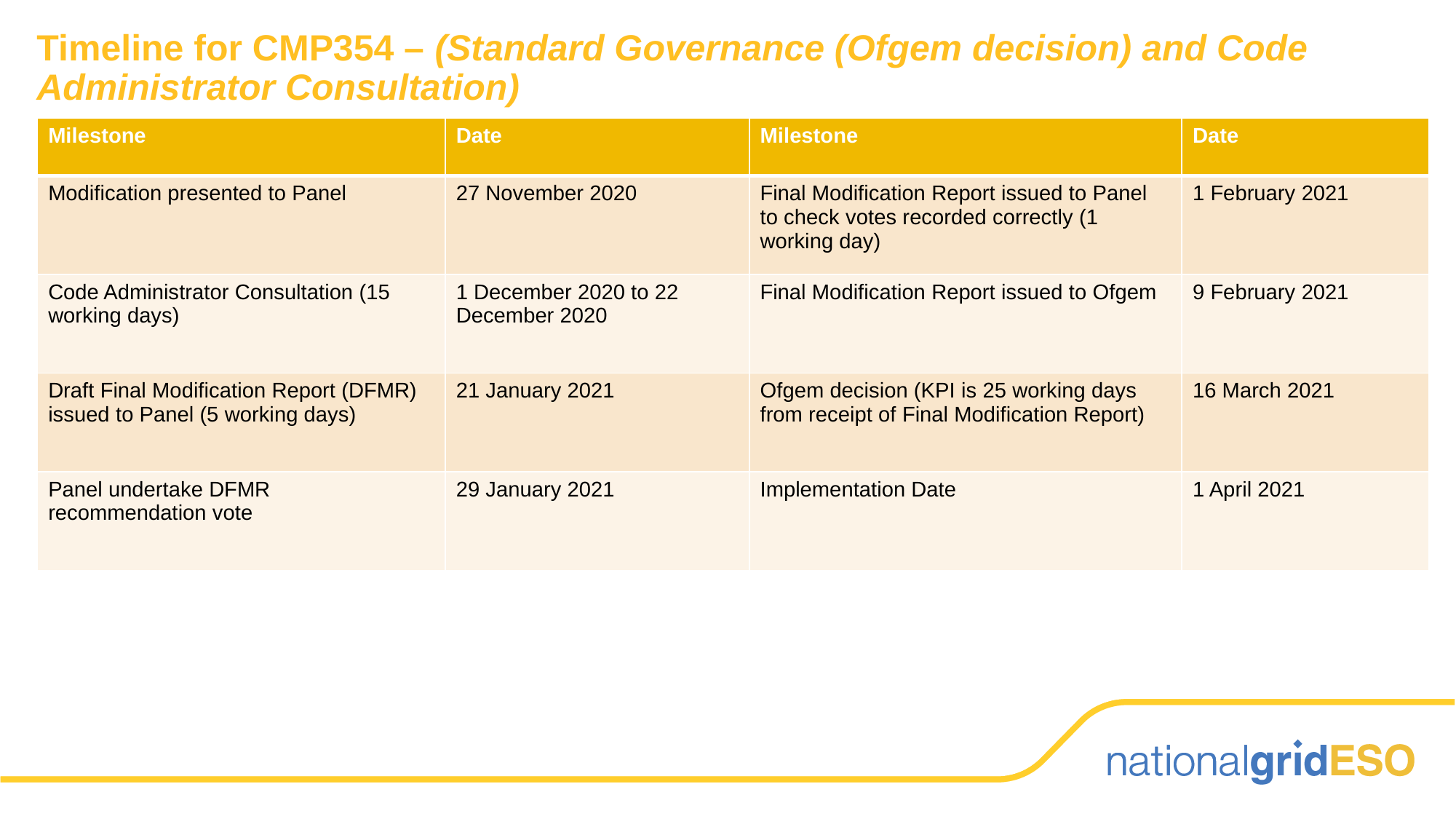

# Timeline for CMP354 – (Standard Governance (Ofgem decision) and Code Administrator Consultation)

| Milestone | Date | Milestone | Date |
| --- | --- | --- | --- |
| Modification presented to Panel | 27 November 2020 | Final Modification Report issued to Panel to check votes recorded correctly (1 working day) | 1 February 2021 |
| Code Administrator Consultation (15 working days) | 1 December 2020 to 22 December 2020 | Final Modification Report issued to Ofgem | 9 February 2021 |
| Draft Final Modification Report (DFMR) issued to Panel (5 working days) | 21 January 2021 | Ofgem decision (KPI is 25 working days from receipt of Final Modification Report) | 16 March 2021 |
| Panel undertake DFMR recommendation vote | 29 January 2021 | Implementation Date | 1 April 2021 |